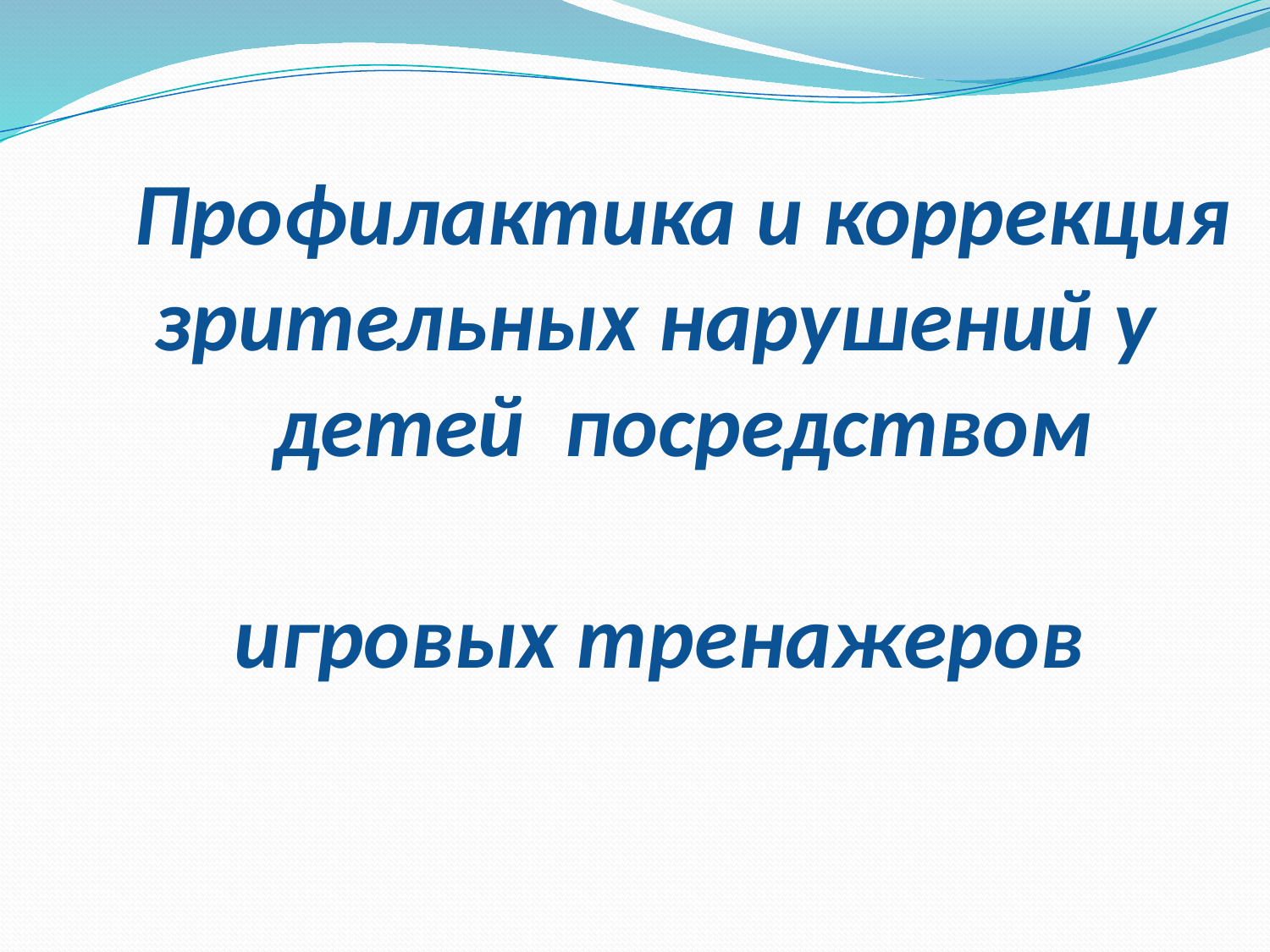

# Профилактика и коррекция зрительных нарушений у детей  посредством игровых тренажеров